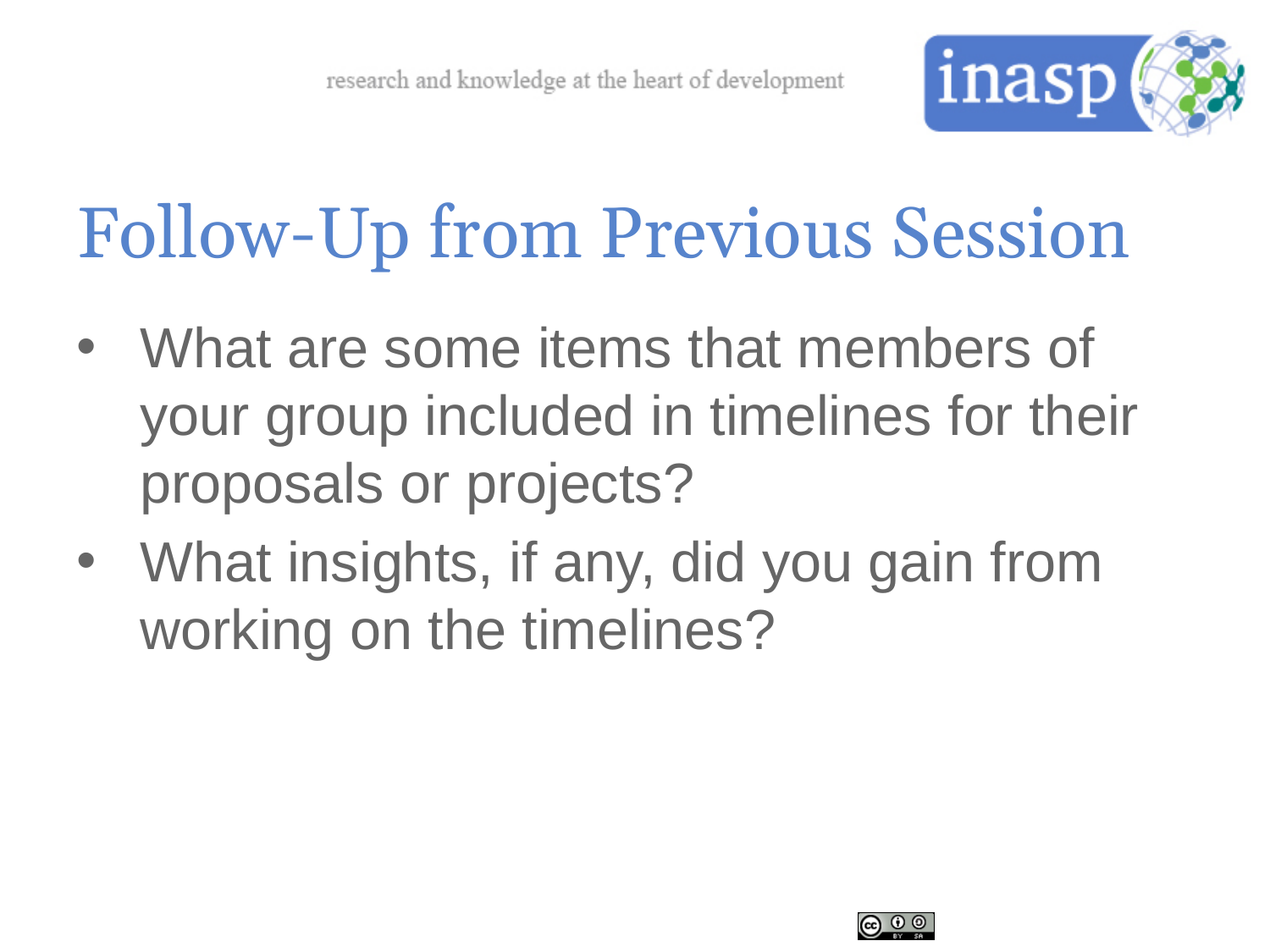

# Follow-Up from Previous Session
What are some items that members of your group included in timelines for their proposals or projects?
What insights, if any, did you gain from working on the timelines?